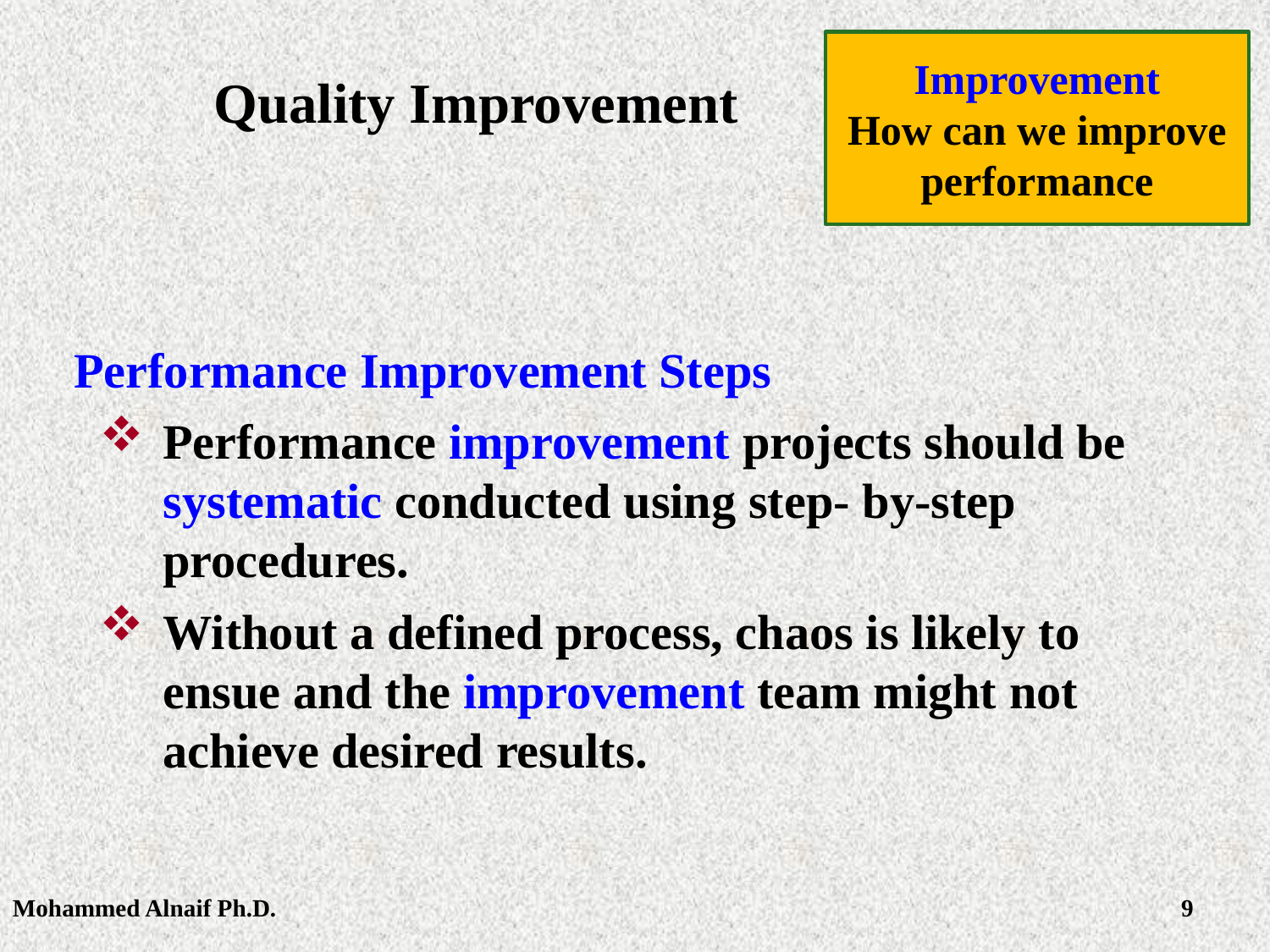

Improvement
How can we improve performance
# Quality Improvement
Performance Improvement Steps
Performance improvement projects should be systematic conducted using step- by-step procedures.
Without a defined process, chaos is likely to ensue and the improvement team might not achieve desired results.
Mohammed Alnaif Ph.D.
2/28/2016
9